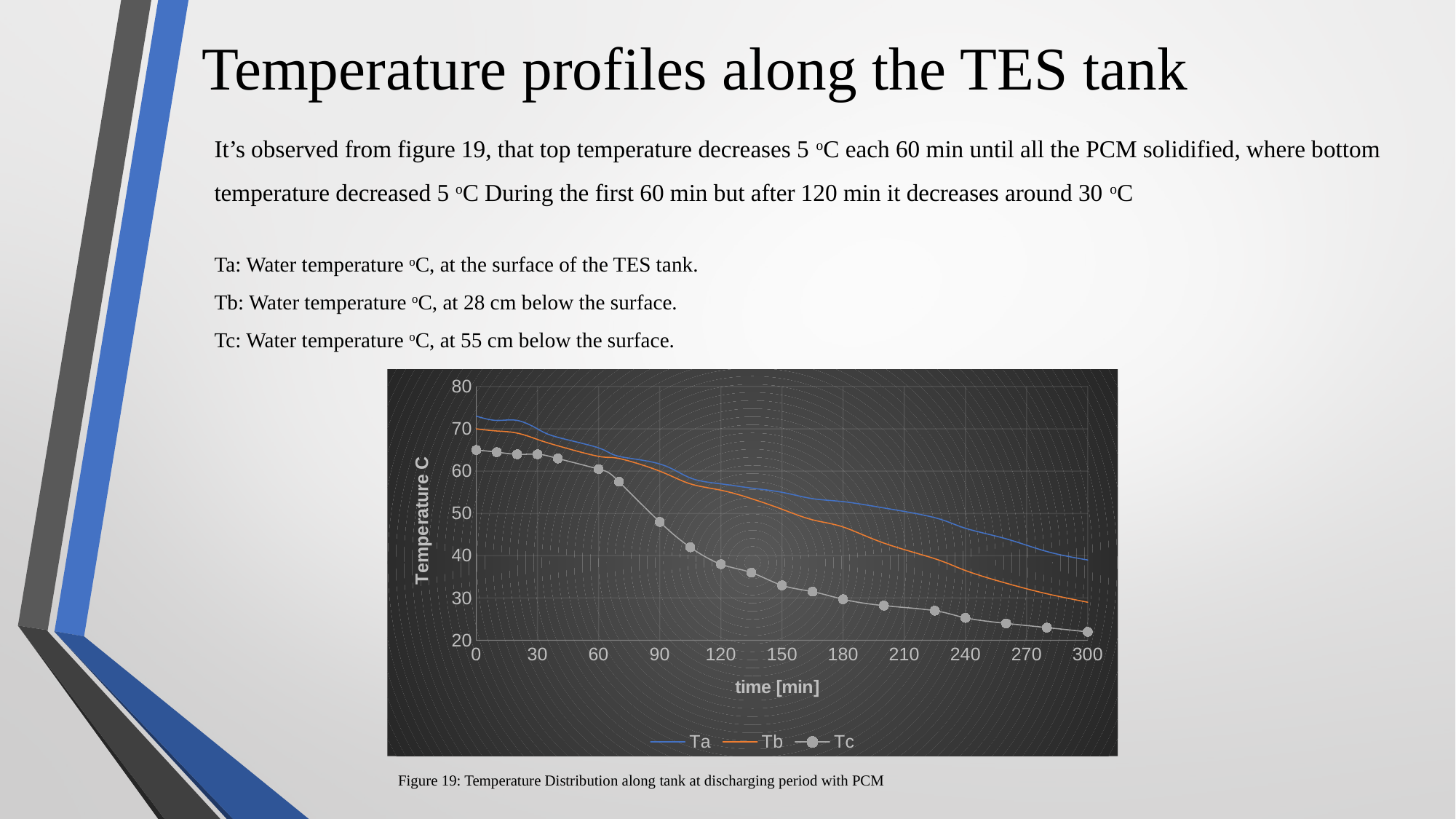

# Temperature profiles along the TES tank
It’s observed from figure 19, that top temperature decreases 5 oC each 60 min until all the PCM solidified, where bottom temperature decreased 5 oC During the first 60 min but after 120 min it decreases around 30 oC
Ta: Water temperature oC, at the surface of the TES tank.
Tb: Water temperature oC, at 28 cm below the surface.
Tc: Water temperature oC, at 55 cm below the surface.

### Chart

| Category |  |  |  |
|---|---|---|---|
Figure 19: Temperature Distribution along tank at discharging period with PCM